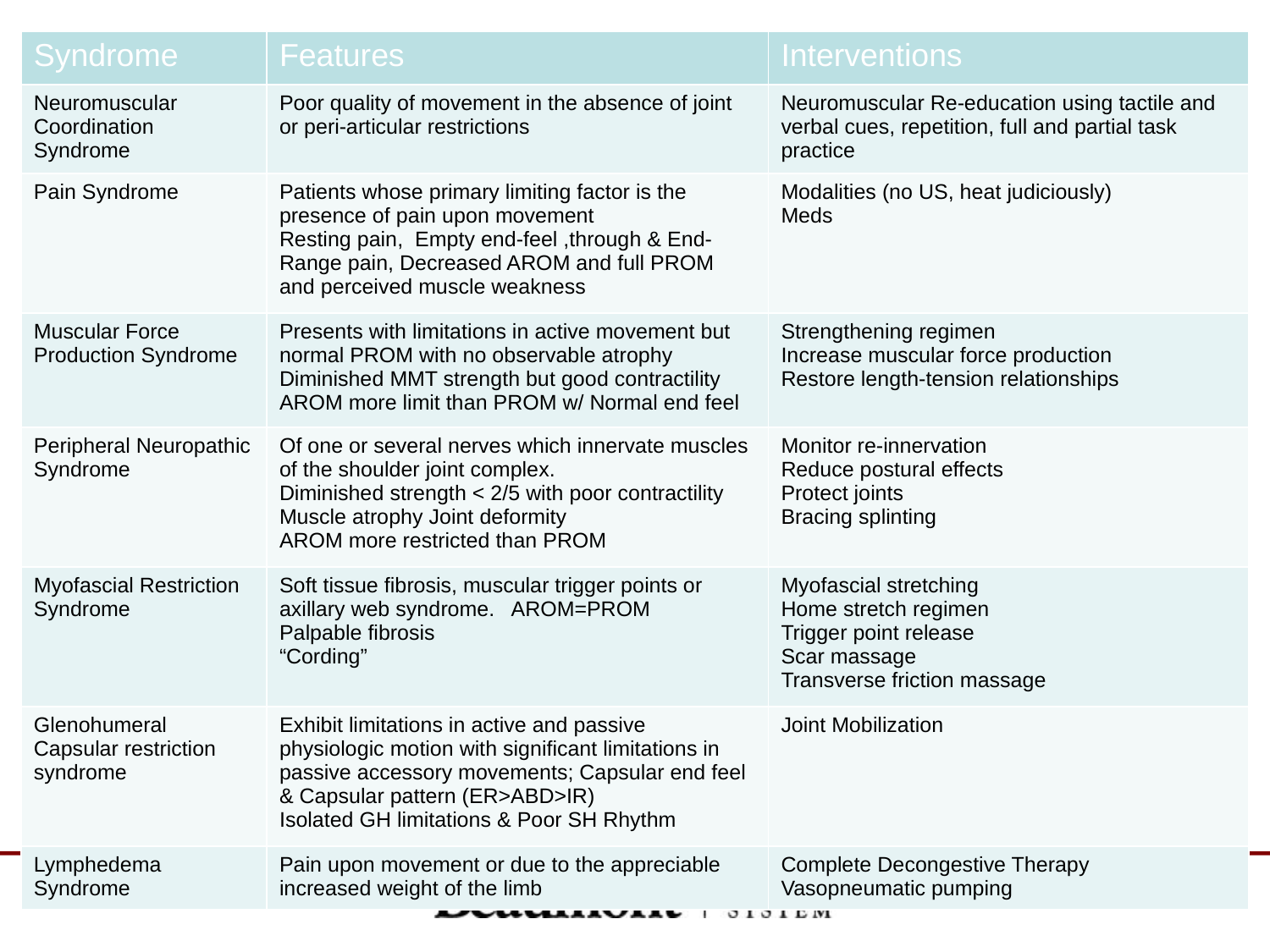

| Syndrome | Features | Interventions |
| --- | --- | --- |
| Neuromuscular Coordination Syndrome | Poor quality of movement in the absence of joint or peri-articular restrictions | Neuromuscular Re-education using tactile and verbal cues, repetition, full and partial task practice |
| Pain Syndrome | Patients whose primary limiting factor is the presence of pain upon movement Resting pain, Empty end-feel ,through & End-Range pain, Decreased AROM and full PROM and perceived muscle weakness | Modalities (no US, heat judiciously) Meds |
| Muscular Force Production Syndrome | Presents with limitations in active movement but normal PROM with no observable atrophy Diminished MMT strength but good contractility AROM more limit than PROM w/ Normal end feel | Strengthening regimen Increase muscular force production Restore length-tension relationships |
| Peripheral Neuropathic Syndrome | Of one or several nerves which innervate muscles of the shoulder joint complex. Diminished strength < 2/5 with poor contractility Muscle atrophy Joint deformity AROM more restricted than PROM | Monitor re-innervation Reduce postural effects Protect joints Bracing splinting |
| Myofascial Restriction Syndrome | Soft tissue fibrosis, muscular trigger points or axillary web syndrome. AROM=PROM Palpable fibrosis “Cording” | Myofascial stretching Home stretch regimen Trigger point release Scar massage Transverse friction massage |
| Glenohumeral Capsular restriction syndrome | Exhibit limitations in active and passive physiologic motion with significant limitations in passive accessory movements; Capsular end feel & Capsular pattern (ER>ABD>IR) Isolated GH limitations & Poor SH Rhythm | Joint Mobilization |
| Lymphedema Syndrome | Pain upon movement or due to the appreciable increased weight of the limb | Complete Decongestive Therapy Vasopneumatic pumping |